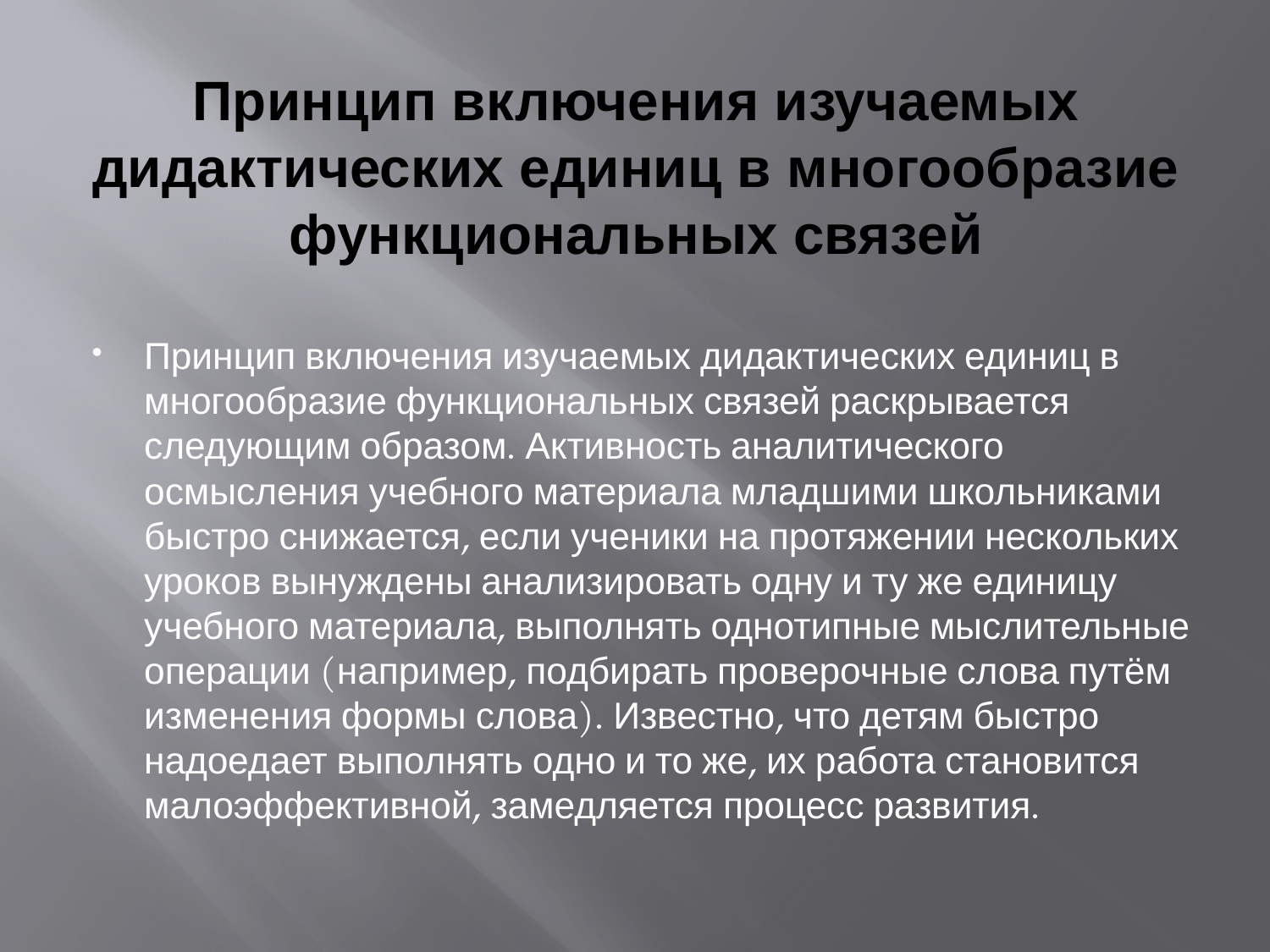

# Принцип включения изучаемых дидактических единиц в многообразие функциональных связей
Принцип включения изучаемых дидактических единиц в многообразие функциональных связей раскрывается следующим образом. Активность аналитического осмысления учебного материала младшими школьниками быстро снижается, если ученики на протяжении нескольких уроков вынуждены анализировать одну и ту же единицу учебного материала, выполнять однотипные мыслительные операции (например, подбирать проверочные слова путём изменения формы слова). Известно, что детям быстро надоедает выполнять одно и то же, их работа становится малоэффективной, замедляется процесс развития.